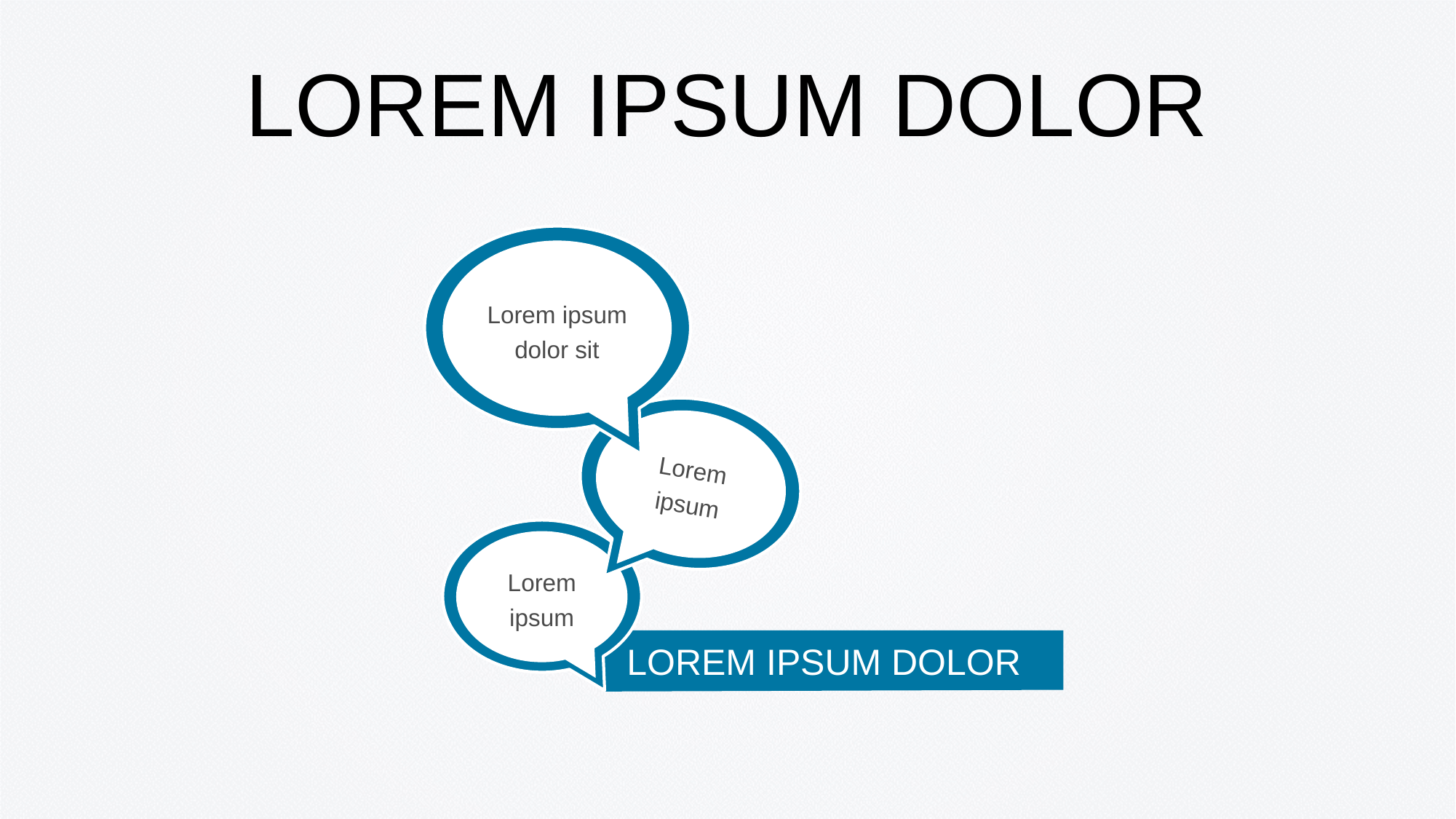

# LOREM IPSUM DOLOR

Lorem ipsum dolor sit

Lorem ipsum

Lorem ipsum
LOREM IPSUM DOLOR